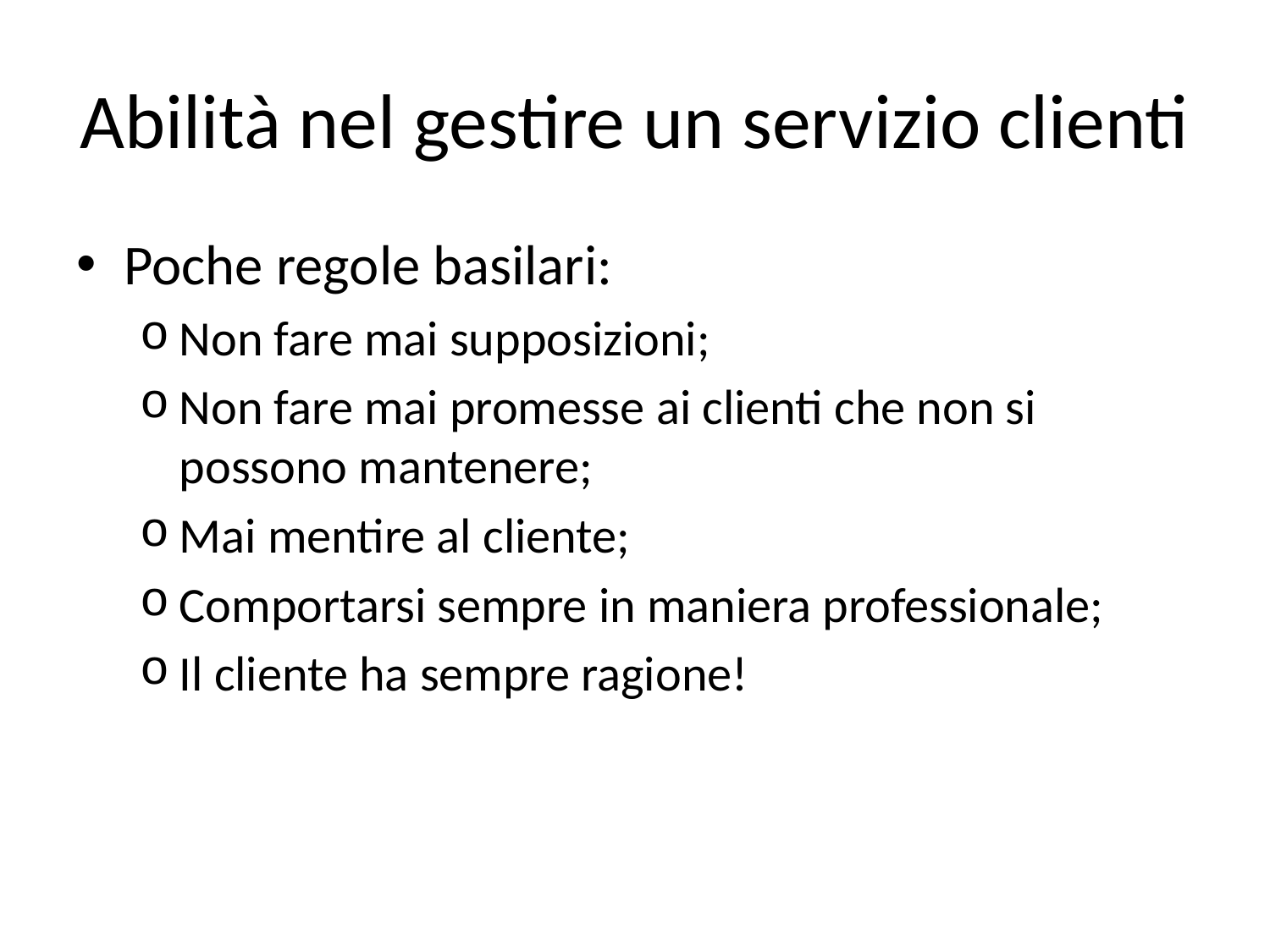

# Abilità nel gestire un servizio clienti
Poche regole basilari:
Non fare mai supposizioni;
Non fare mai promesse ai clienti che non si possono mantenere;
Mai mentire al cliente;
Comportarsi sempre in maniera professionale;
Il cliente ha sempre ragione!